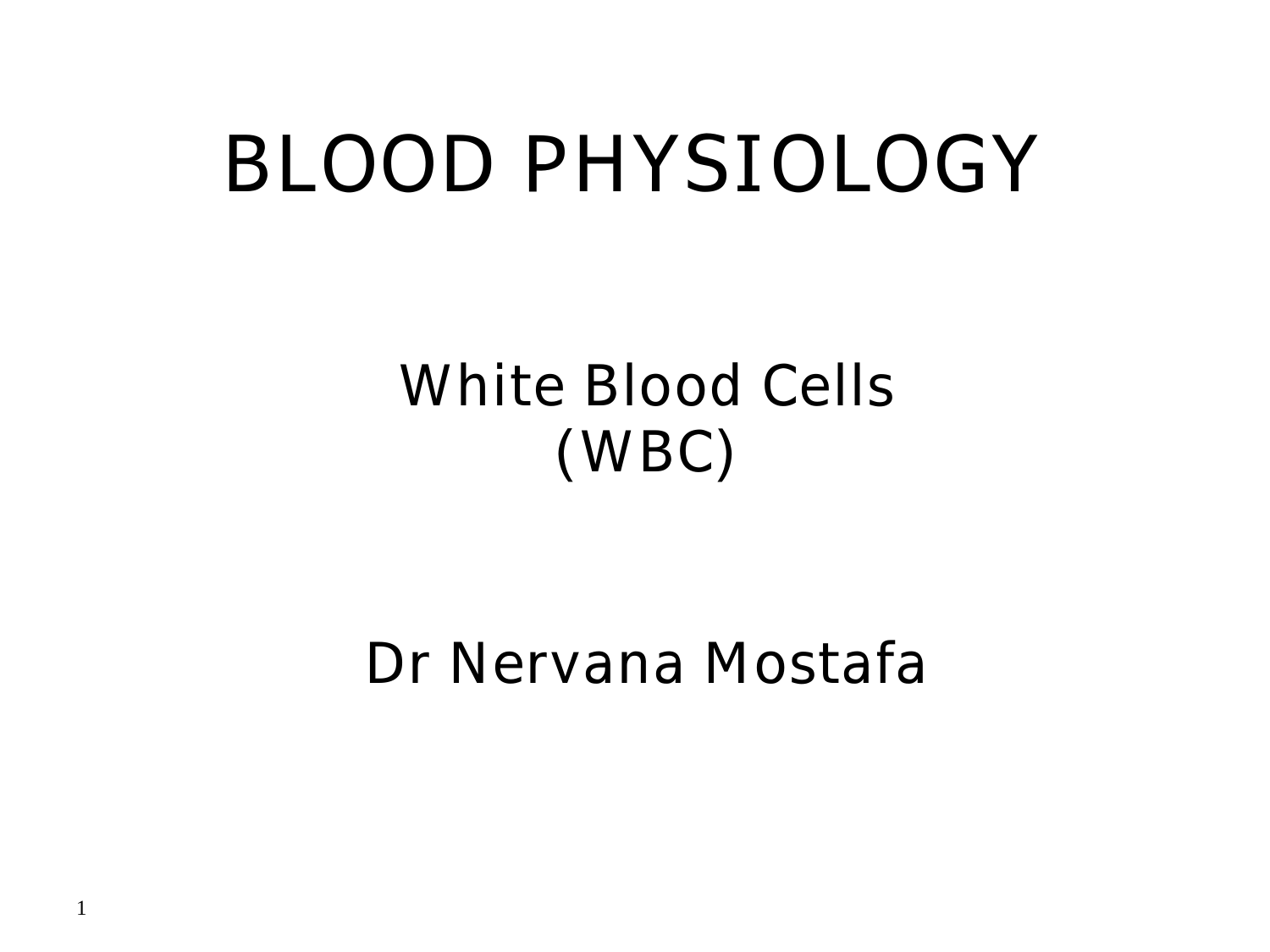

# BLOOD PHYSIOLOGY
White Blood Cells
(WBC)

Dr Nervana Mostafa
1